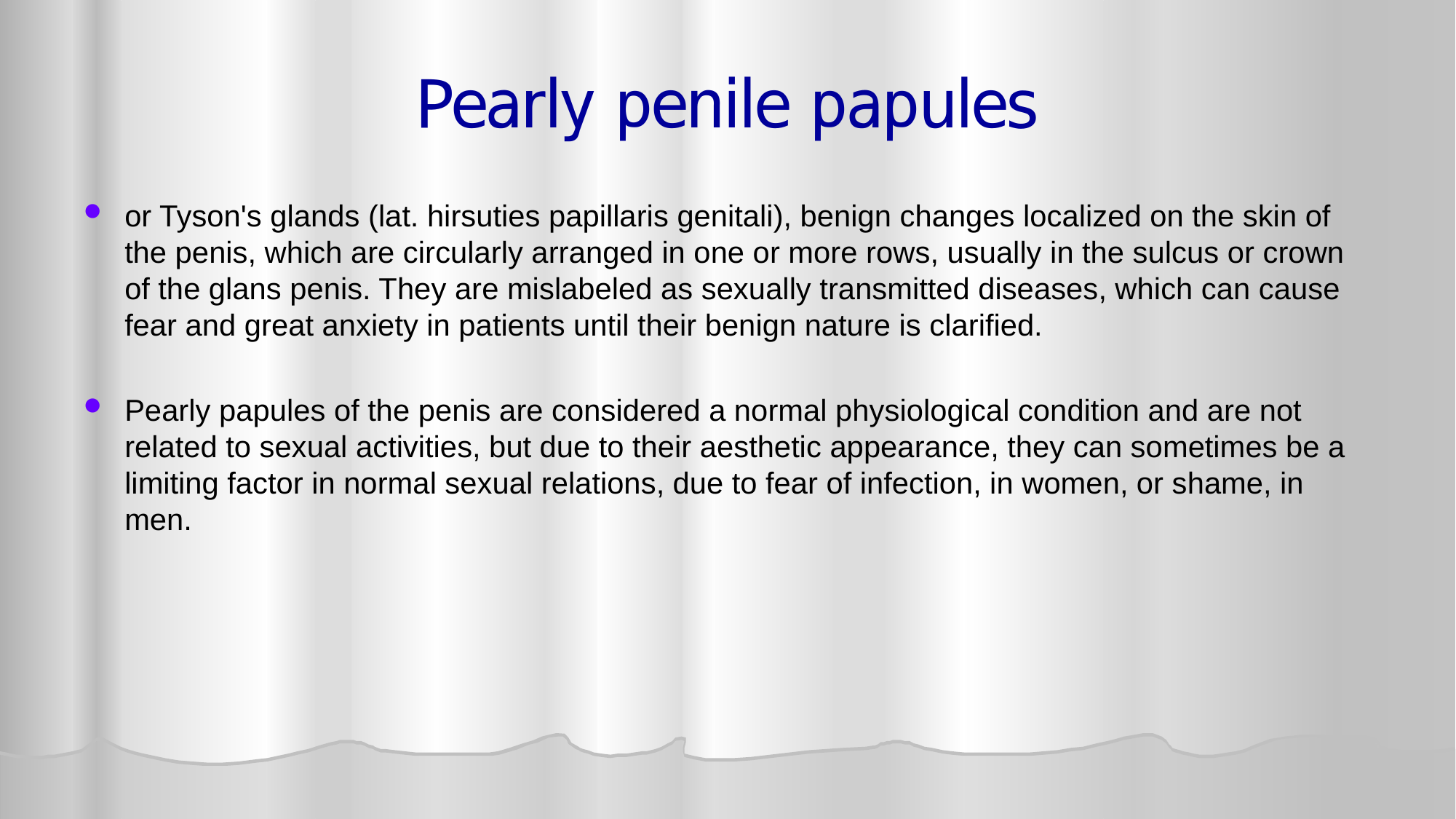

# Pearly penile papules
or Tyson's glands (lat. hirsuties papillaris genitali), benign changes localized on the skin of the penis, which are circularly arranged in one or more rows, usually in the sulcus or crown of the glans penis. They are mislabeled as sexually transmitted diseases, which can cause fear and great anxiety in patients until their benign nature is clarified.

Pearly papules of the penis are considered a normal physiological condition and are not related to sexual activities, but due to their aesthetic appearance, they can sometimes be a limiting factor in normal sexual relations, due to fear of infection, in women, or shame, in men.